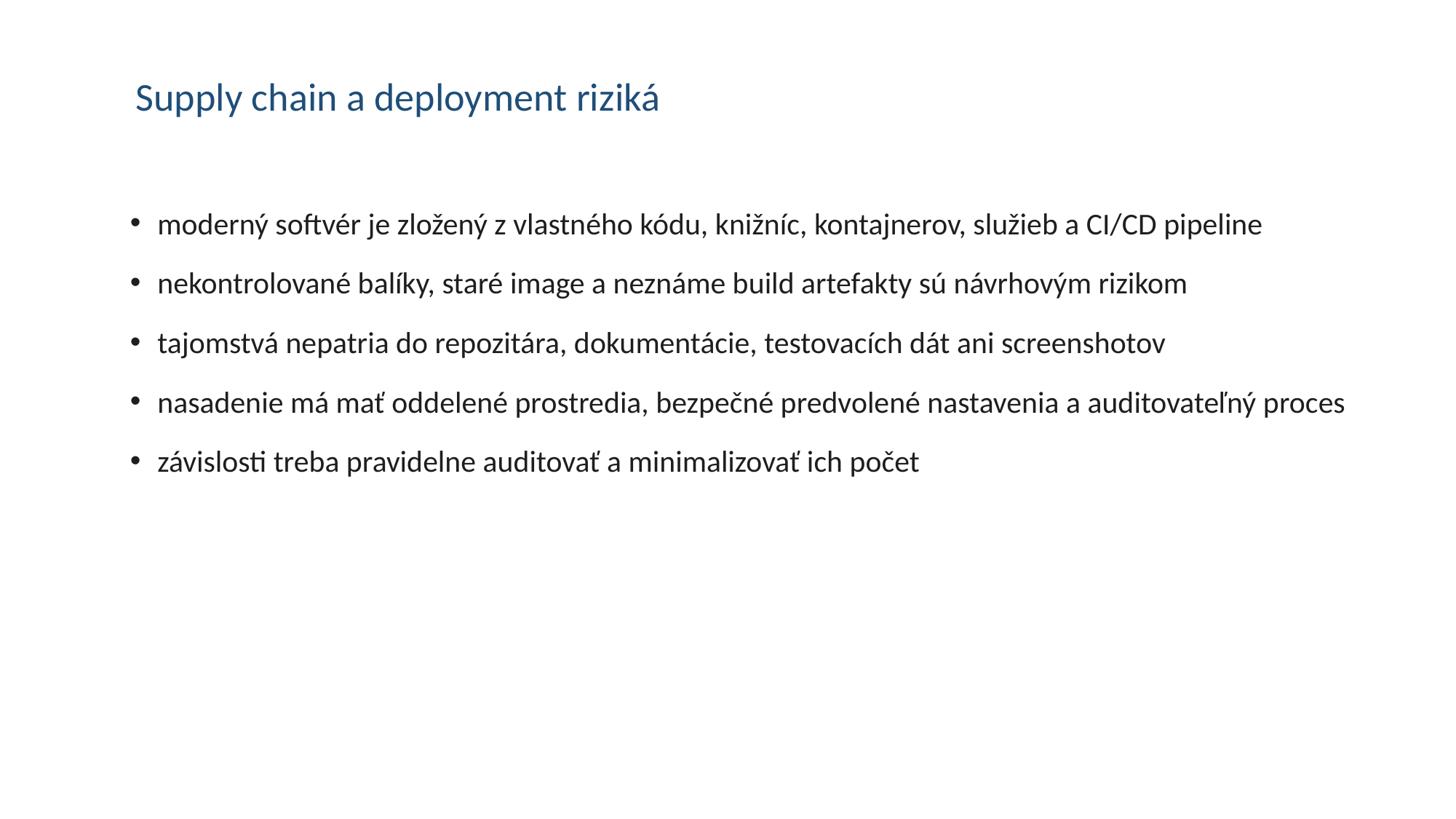

# Supply chain a deployment riziká
moderný softvér je zložený z vlastného kódu, knižníc, kontajnerov, služieb a CI/CD pipeline
nekontrolované balíky, staré image a neznáme build artefakty sú návrhovým rizikom
tajomstvá nepatria do repozitára, dokumentácie, testovacích dát ani screenshotov
nasadenie má mať oddelené prostredia, bezpečné predvolené nastavenia a auditovateľný proces
závislosti treba pravidelne auditovať a minimalizovať ich počet